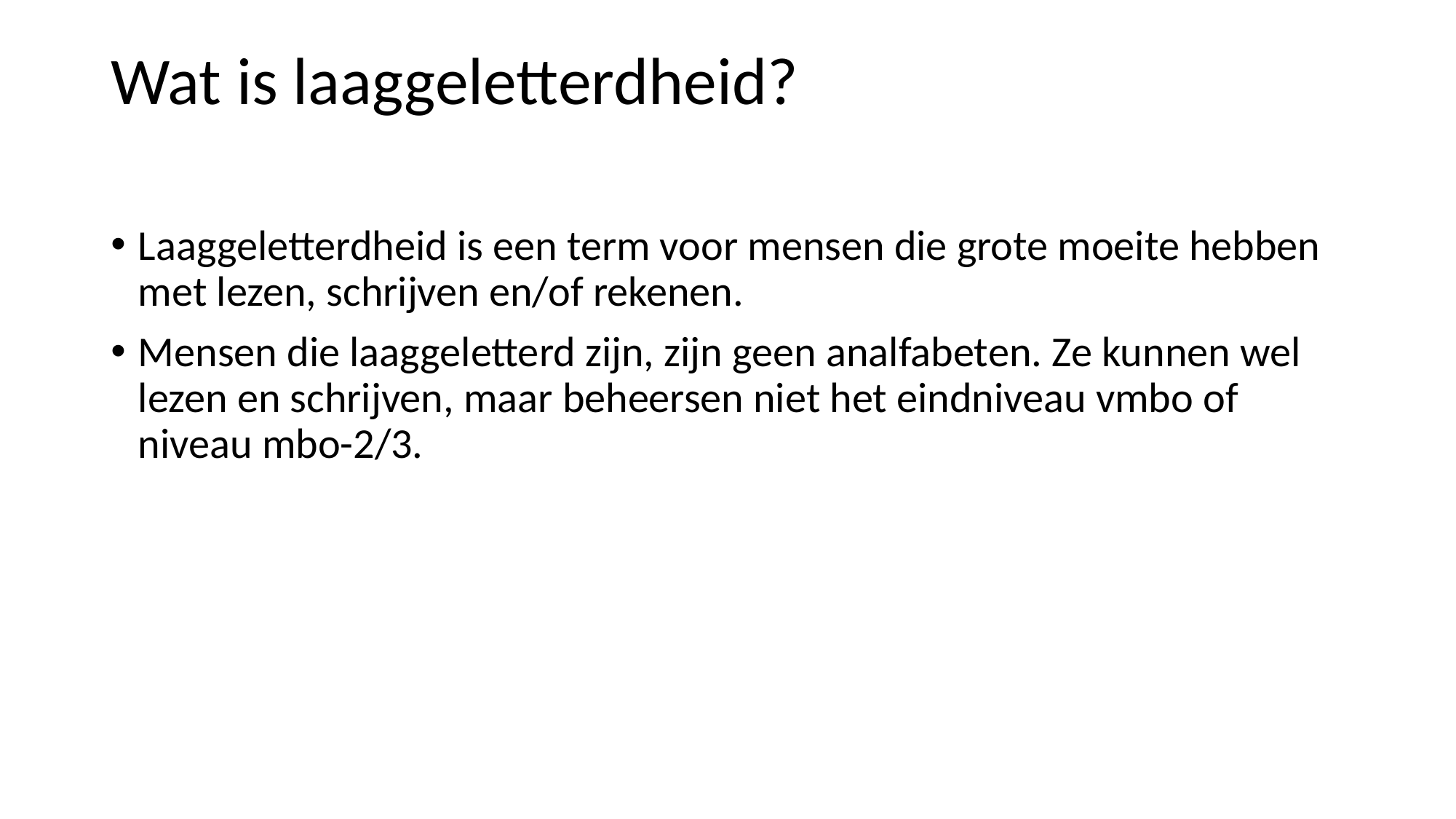

# Wat is laaggeletterdheid?
Laaggeletterdheid is een term voor mensen die grote moeite hebben met lezen, schrijven en/of rekenen.
Mensen die laaggeletterd zijn, zijn geen analfabeten. Ze kunnen wel lezen en schrijven, maar beheersen niet het eindniveau vmbo of niveau mbo-2/3.